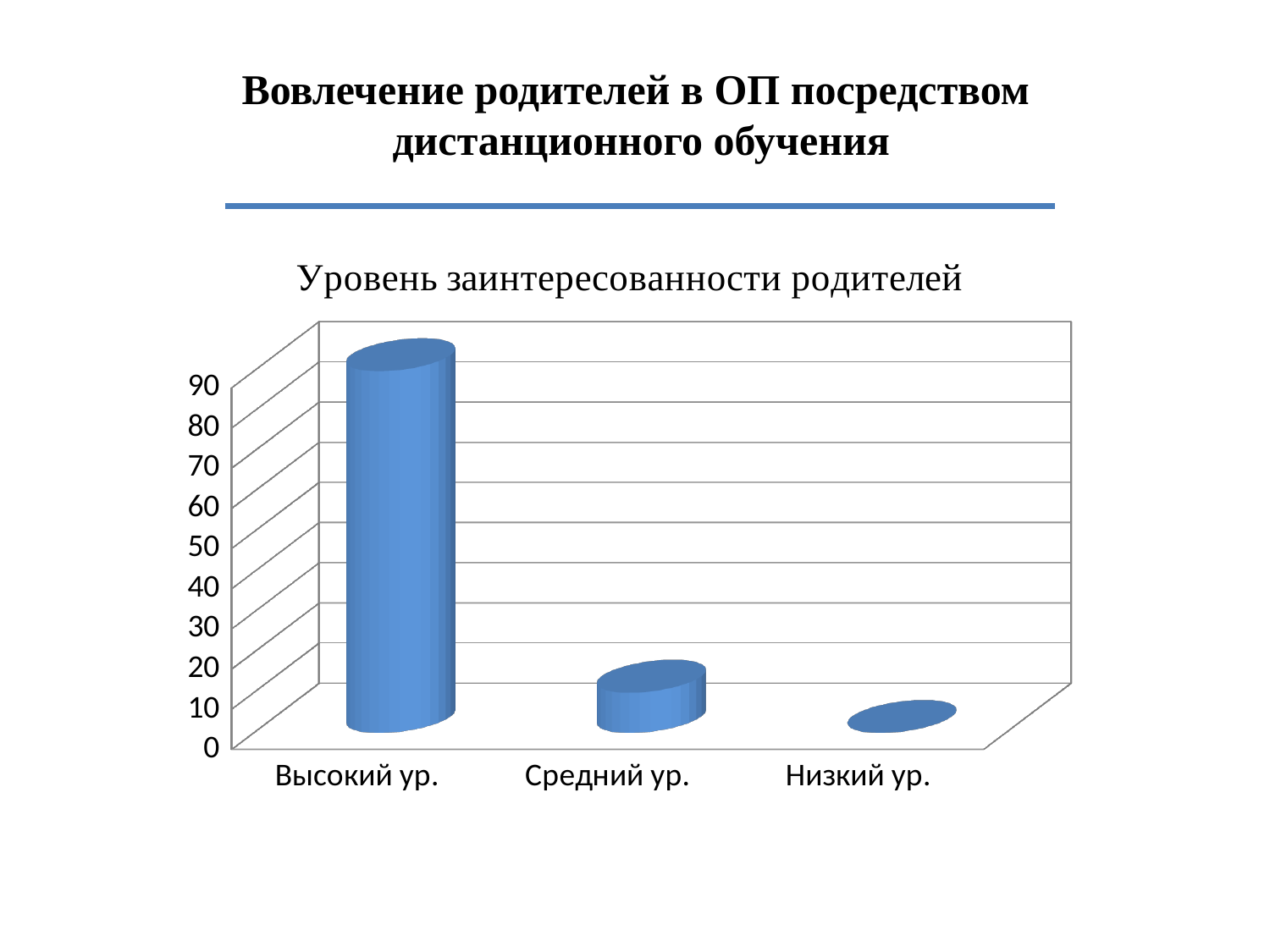

Вовлечение родителей в ОП посредством
дистанционного обучения

[unsupported chart]